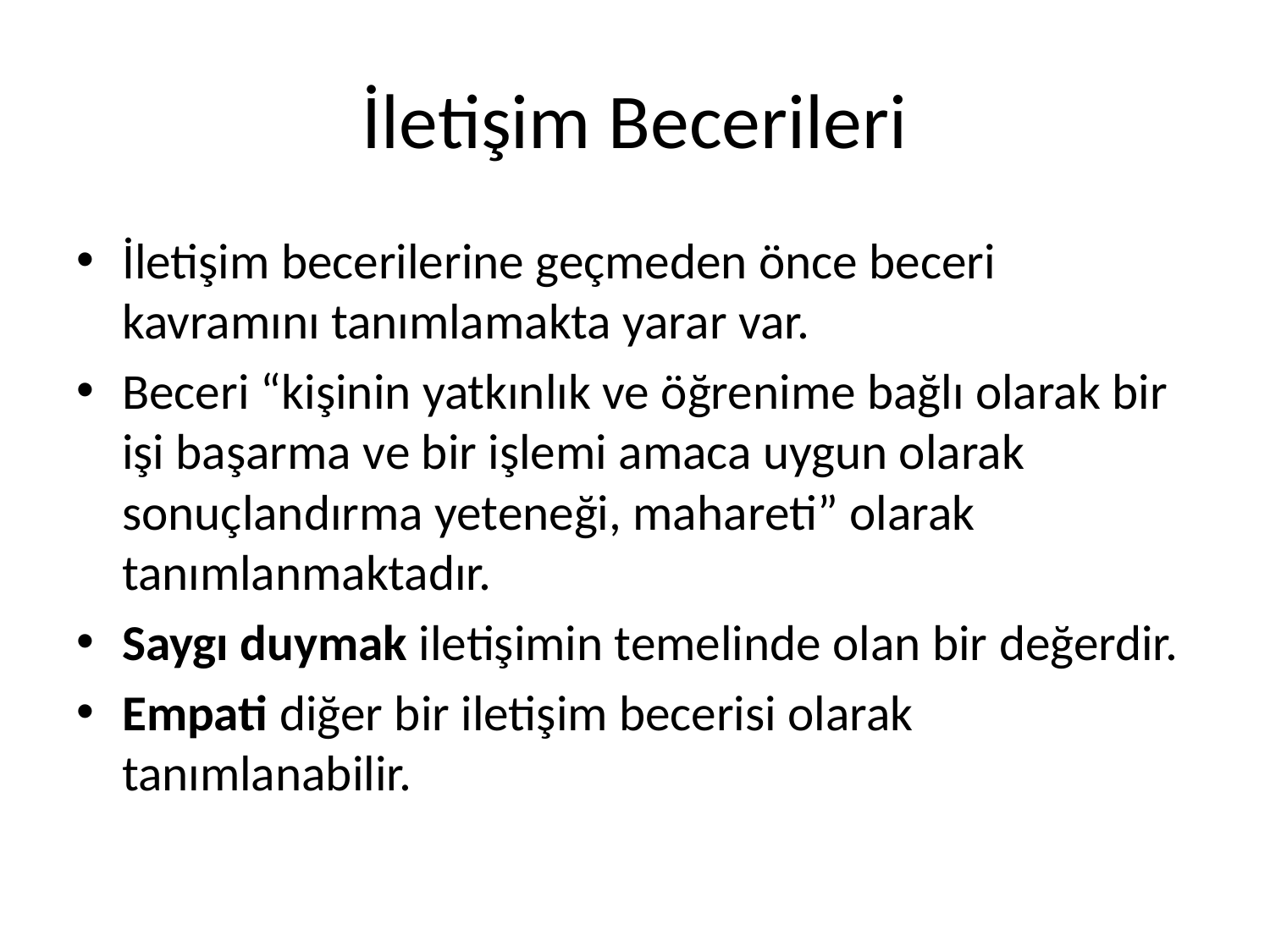

# İletişim Becerileri
İletişim becerilerine geçmeden önce beceri kavramını tanımlamakta yarar var.
Beceri “kişinin yatkınlık ve öğrenime bağlı olarak bir işi başarma ve bir işlemi amaca uygun olarak sonuçlandırma yeteneği, mahareti” olarak tanımlanmaktadır.
Saygı duymak iletişimin temelinde olan bir değerdir.
Empati diğer bir iletişim becerisi olarak tanımlanabilir.